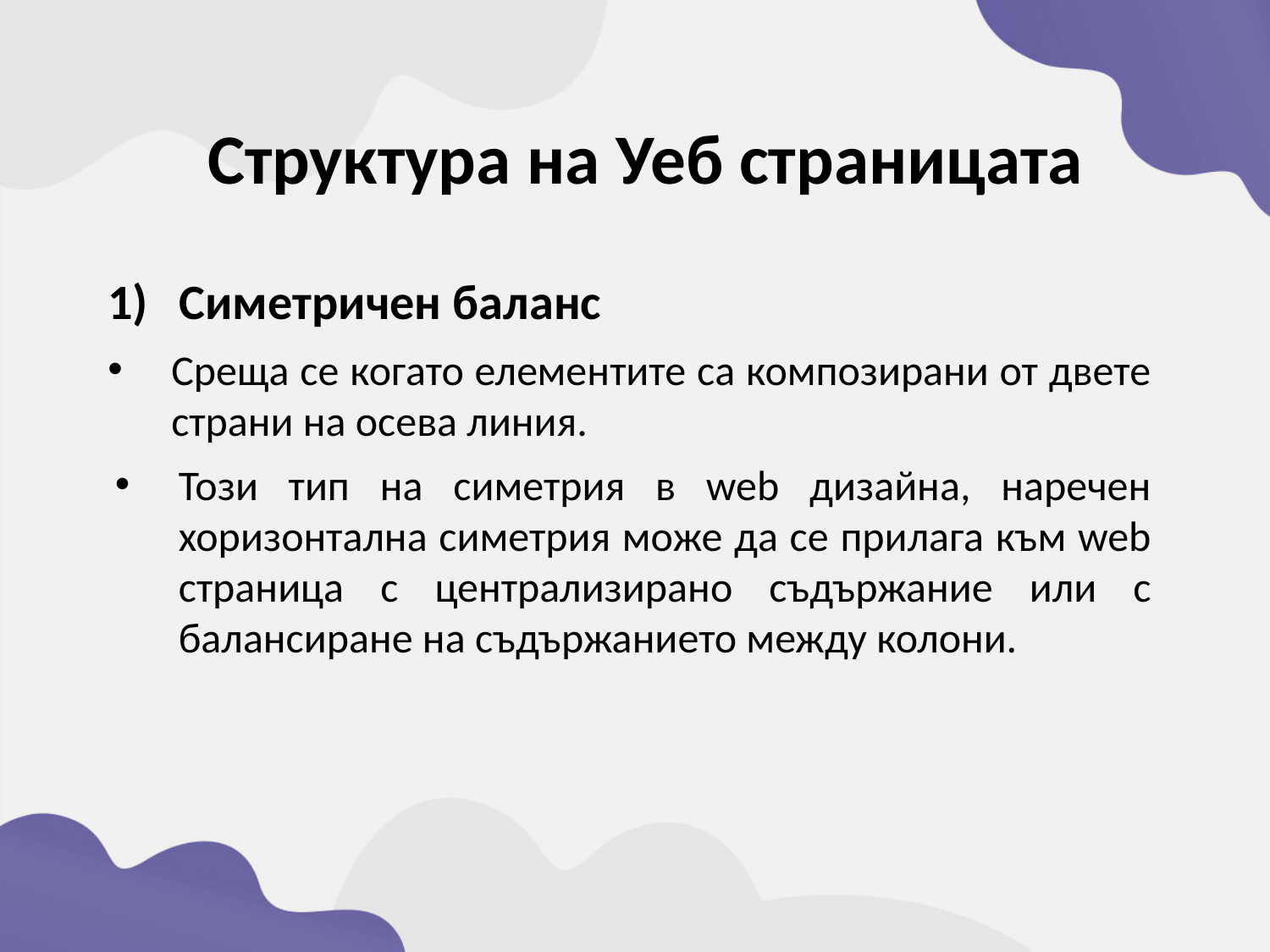

Структура на Уеб страницата

Симетричен баланс
Среща се когато елементите са композирани от двете страни на осева линия.
Този тип на симетрия в web дизайна, наречен хоризонтална симетрия може да се прилага към web страница с централизирано съдържание или с балансиране на съдържанието между колони.